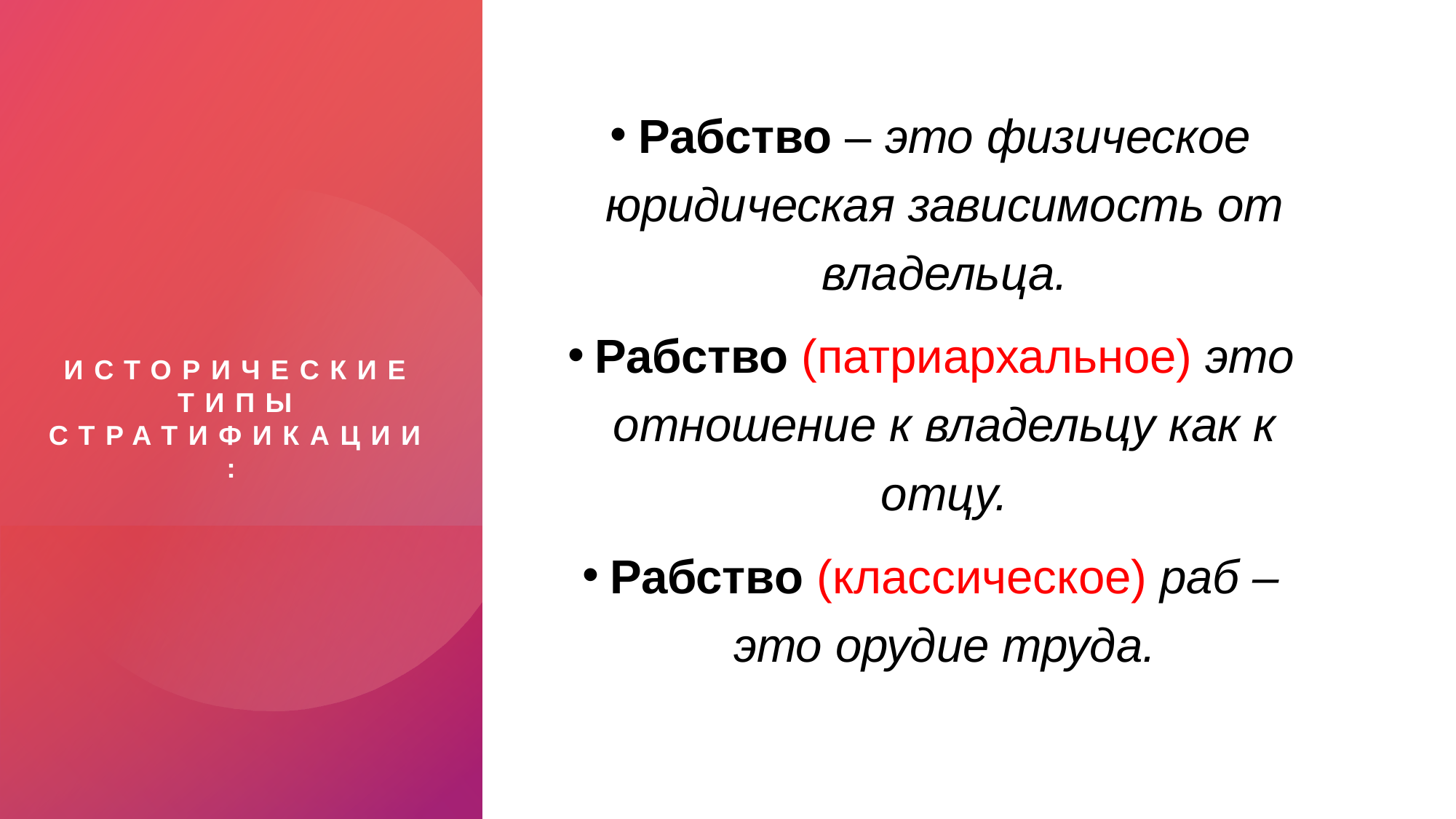

Рабство – это физическое юридическая зависимость от владельца.
Рабство (патриархальное) это отношение к владельцу как к отцу.
Рабство (классическое) раб – это орудие труда.

# Исторические типы стратификации: